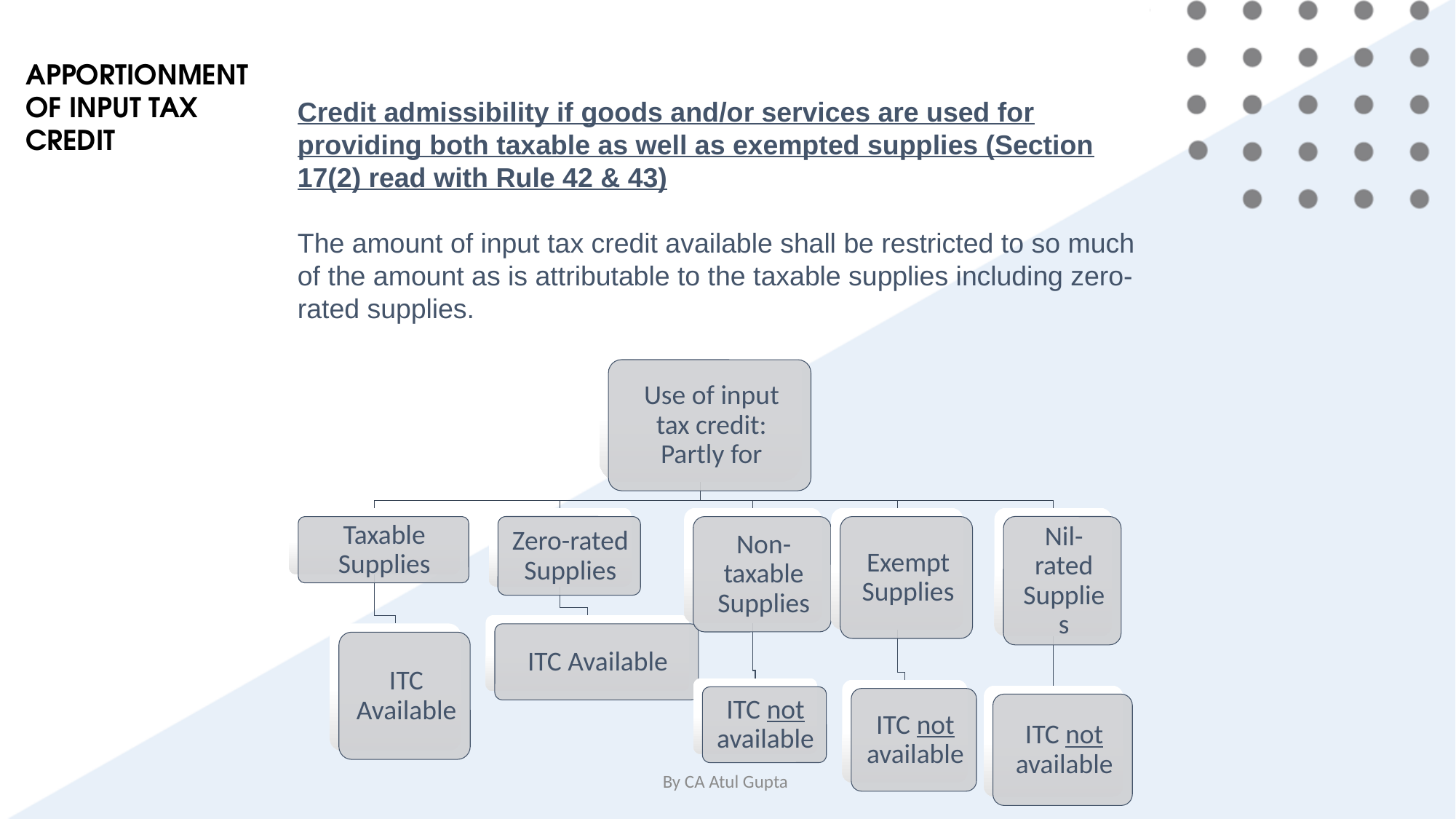

Credit admissibility if goods and/or services are used for providing both taxable as well as exempted supplies (Section 17(2) read with Rule 42 & 43)

The amount of input tax credit available shall be restricted to so much of the amount as is attributable to the taxable supplies including zero-rated supplies.

APPORTIONMENT OF INPUT TAX CREDIT
Use of input tax credit: Partly for
Taxable Supplies
ITC Available
Zero-rated Supplies
ITC Available
Non-taxable Supplies
ITC not available
Exempt Supplies
ITC not available
Nil-rated Supplies
ITC not available
By CA Atul Gupta